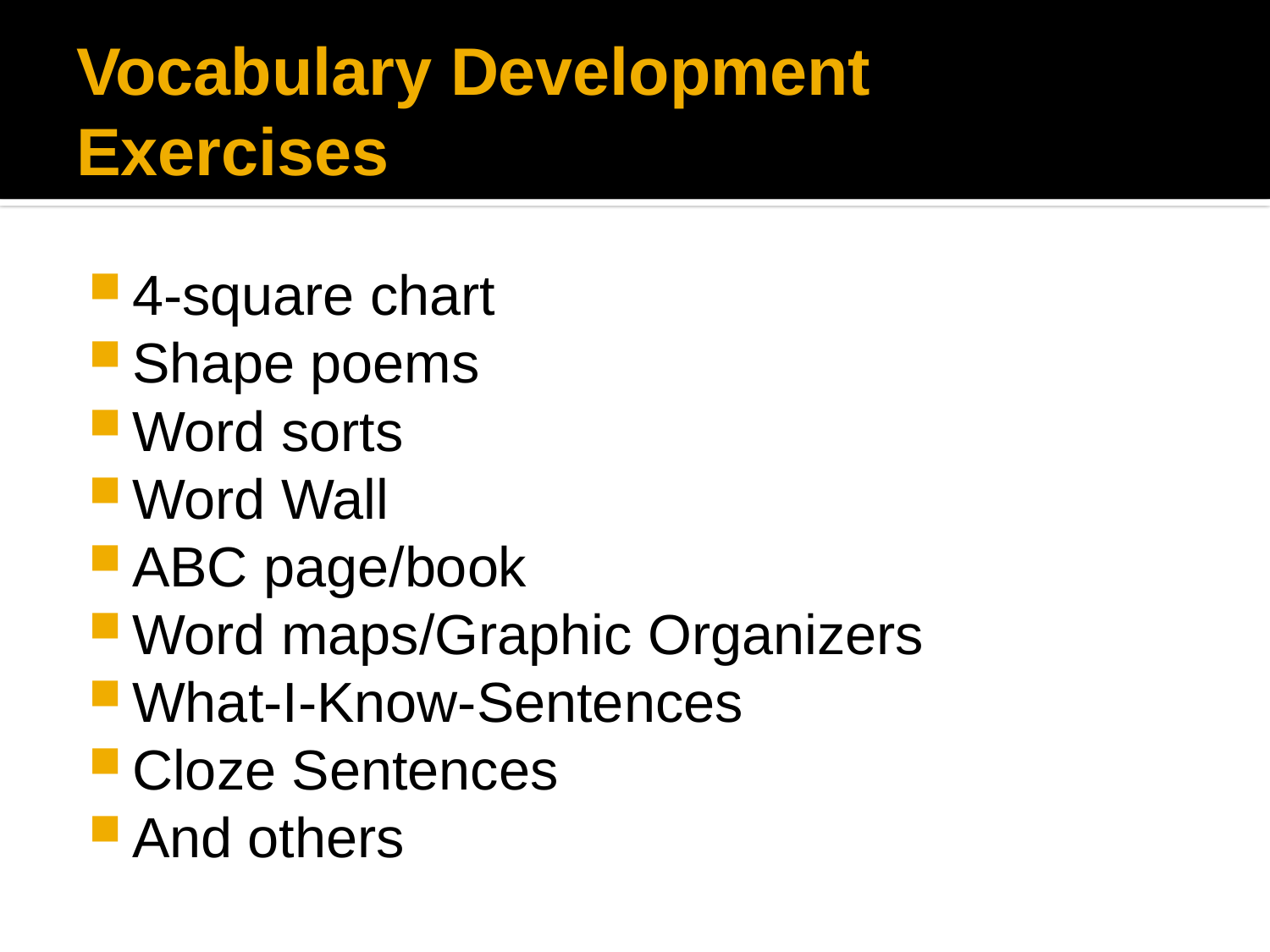

# Vocabulary Development Exercises
4-square chart
Shape poems
Word sorts
Word Wall
ABC page/book
Word maps/Graphic Organizers
What-I-Know-Sentences
Cloze Sentences
And others